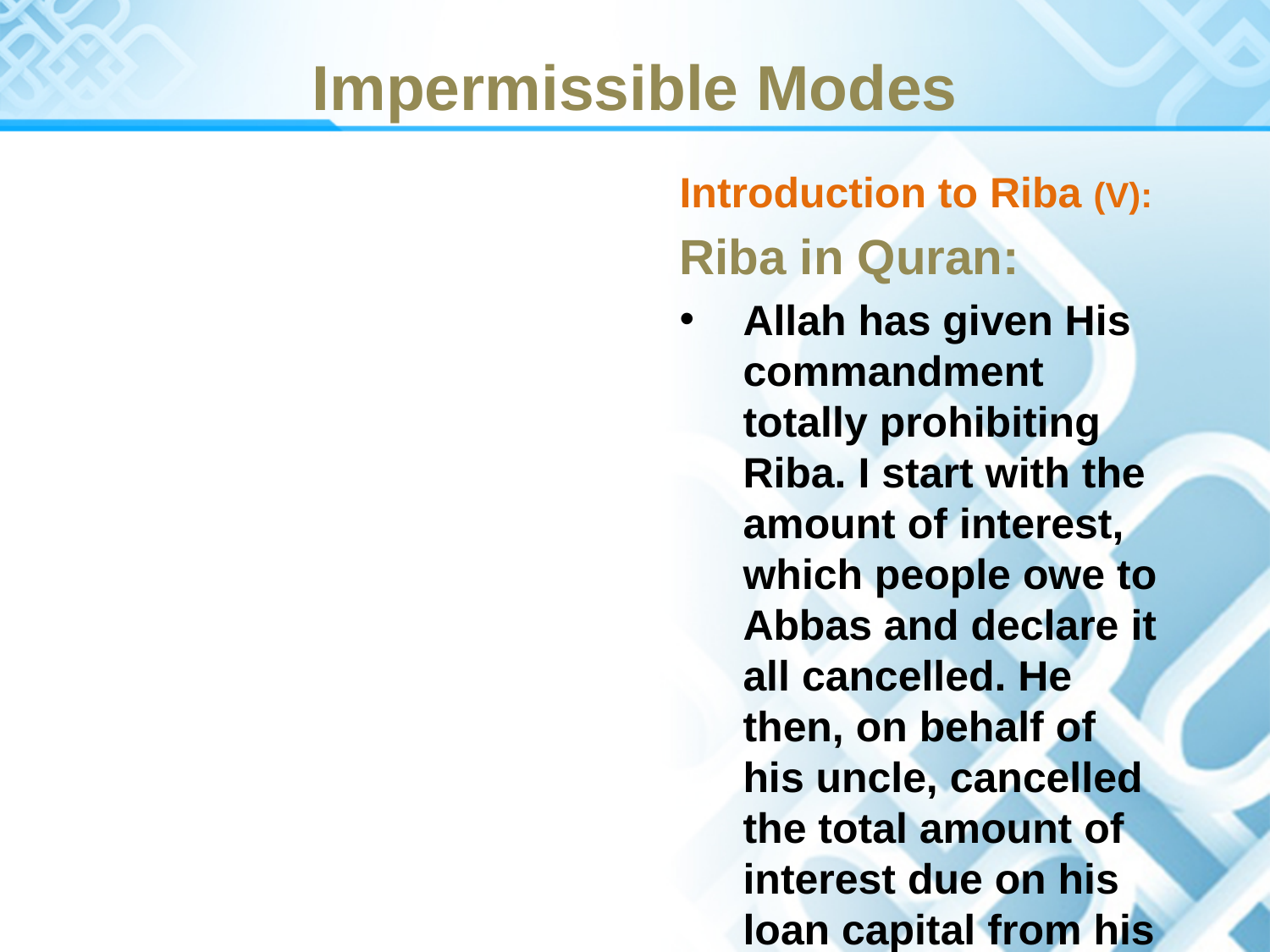

Impermissible Modes
Introduction to Riba (V):
Riba in Quran:
Allah has given His commandment totally prohibiting Riba. I start with the amount of interest, which people owe to Abbas and declare it all cancelled. He then, on behalf of his uncle, cancelled the total amount of interest due on his loan capital from his debtor.